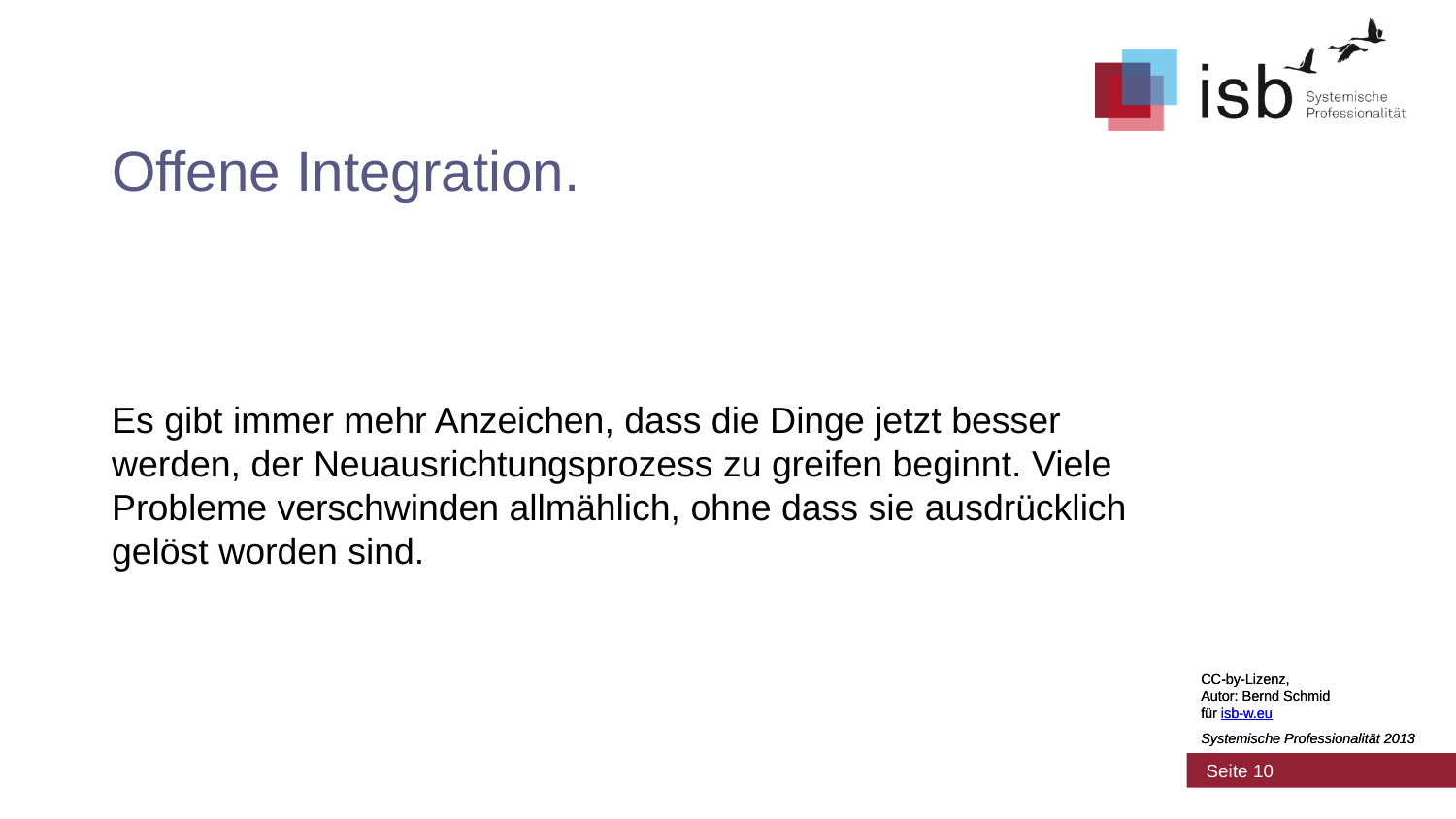

# Offene Integration.
Es gibt immer mehr Anzeichen, dass die Dinge jetzt besser werden, der Neuausrichtungsprozess zu greifen beginnt. Viele Probleme verschwinden allmählich, ohne dass sie ausdrücklich gelöst worden sind.

CC-by-Lizenz,
Autor: Bernd Schmid
für isb-w.eu
Systemische Professionalität 2013
 Seite 10